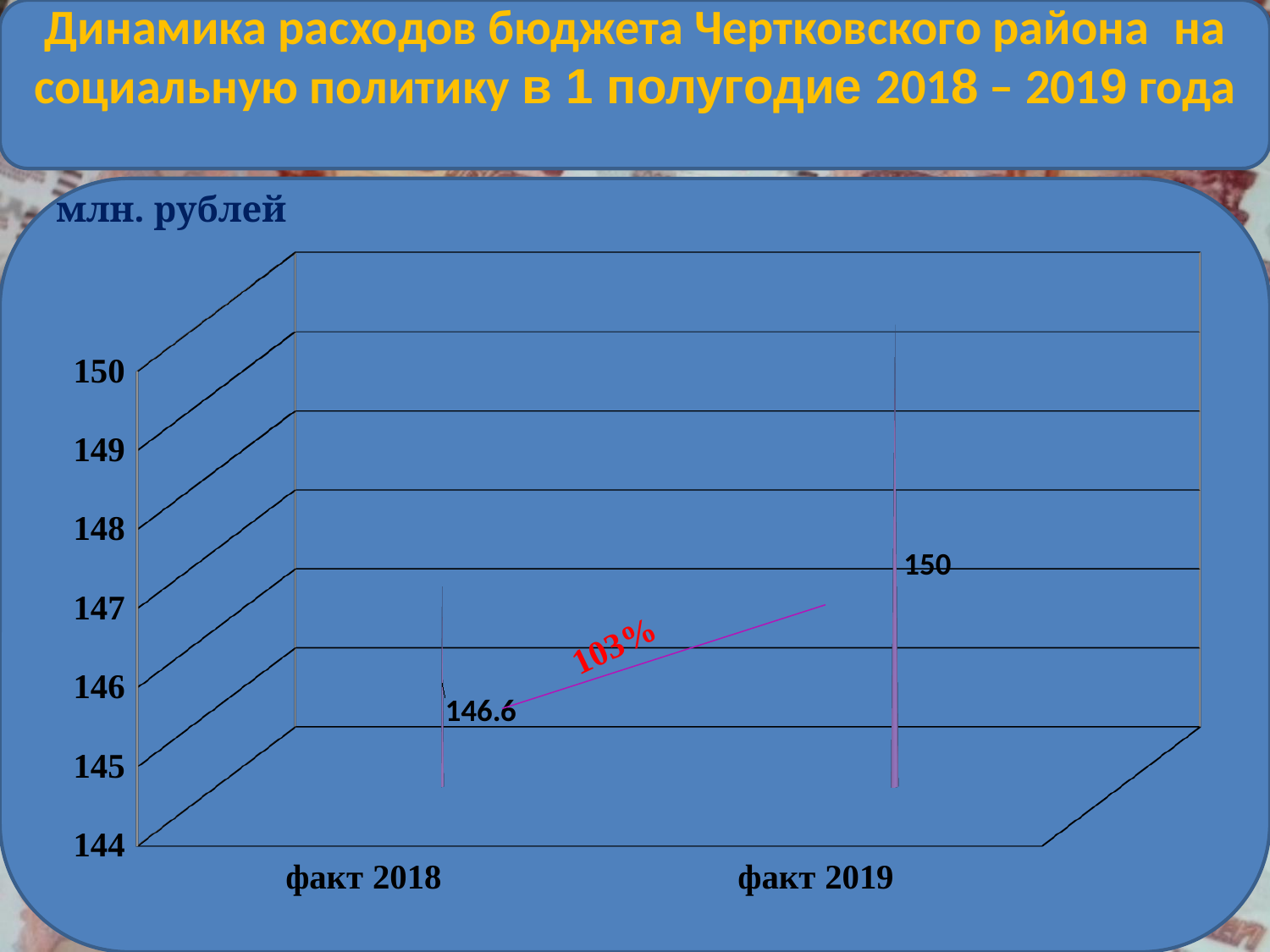

Динамика расходов бюджета Чертковского района  на социальную политику в 1 полугодие 2018 – 2019 года

млн. рублей

[unsupported chart]

103%